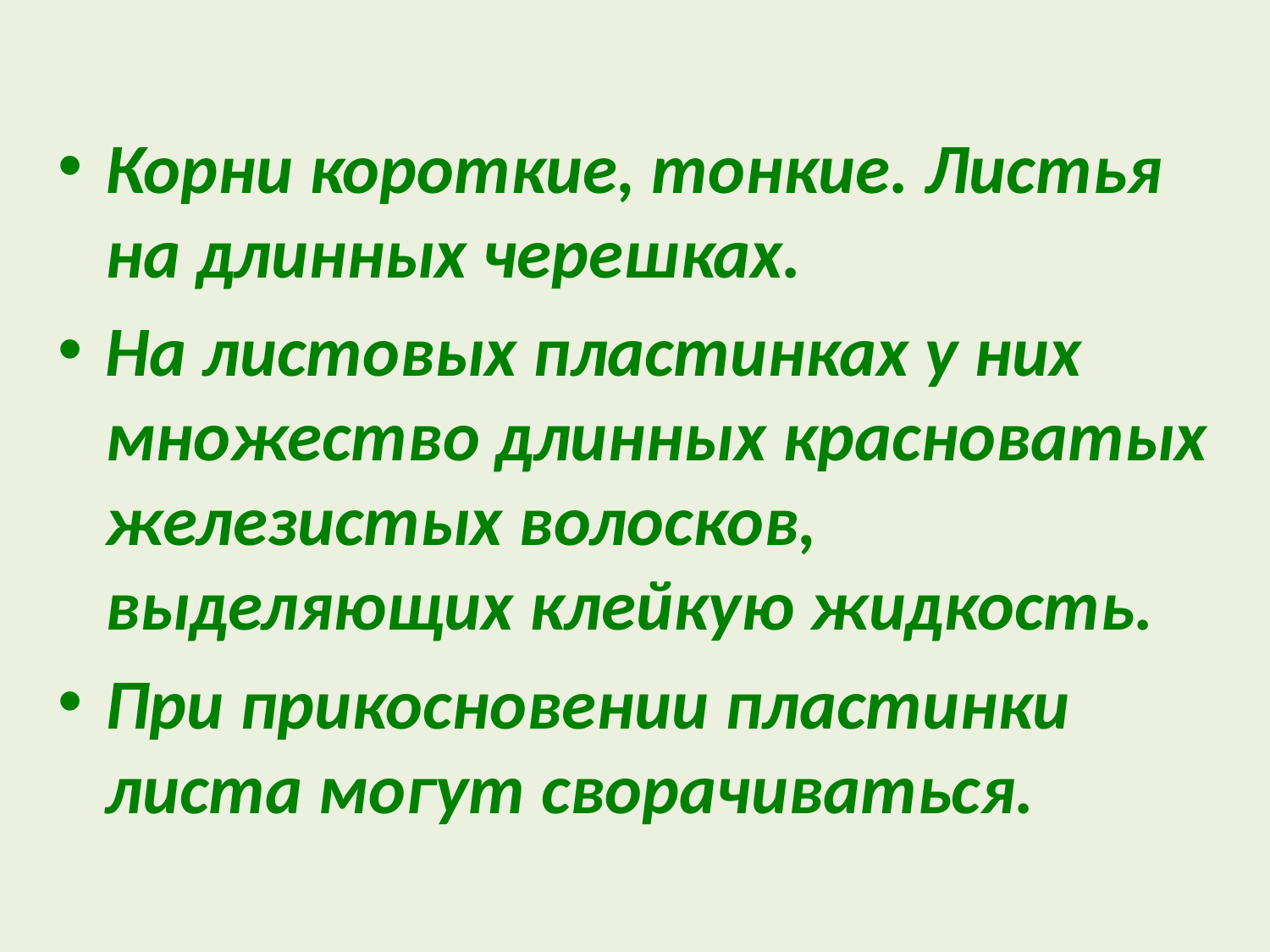

Корни короткие, тонкие. Листья на длинных черешках.
На листовых пластинках у них множество длинных красноватых железистых волосков, выделяющих клейкую жидкость.
При прикосновении пластинки листа могут сворачиваться.